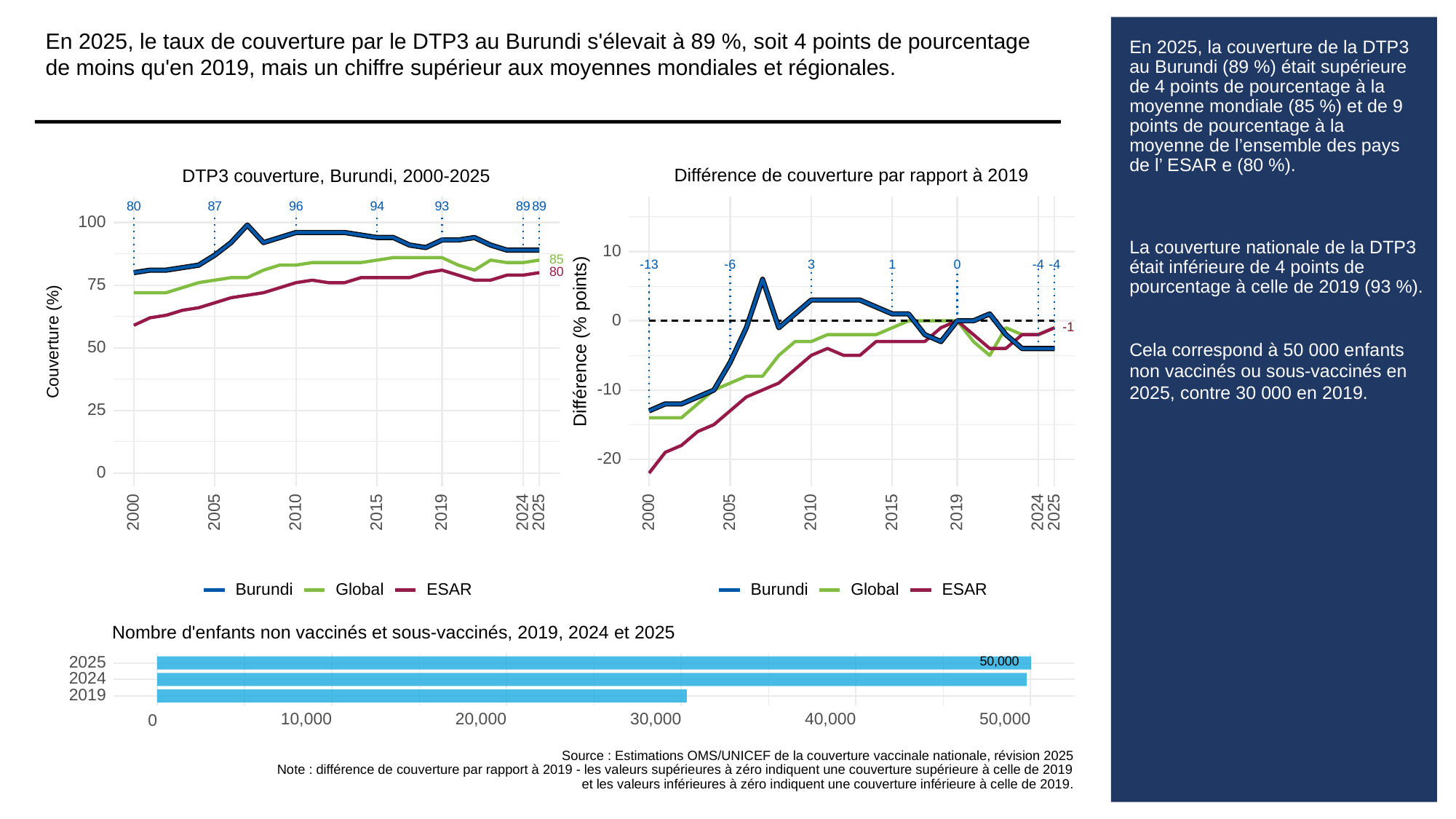

En 2025, le taux de couverture par le DTP3 au Burundi s'élevait à 89 %, soit 4 points de pourcentage de moins qu'en 2019, mais un chiffre supérieur aux moyennes mondiales et régionales.
# En 2025, la couverture de la DTP3 au Burundi (89 %) était supérieure de 4 points de pourcentage à la moyenne mondiale (85 %) et de 9 points de pourcentage à la moyenne de l’ensemble des pays de l’ ESAR e (80 %).

La couverture nationale de la DTP3 était inférieure de 4 points de pourcentage à celle de 2019 (93 %).

Cela correspond à 50 000 enfants non vaccinés ou sous-vaccinés en 2025, contre 30 000 en 2019.

Différence de couverture par rapport à 2019
DTP3 couverture, Burundi, 2000-2025

93
80
87
96
94
89
89
100

10

85

-13
3
-6
0
1
-4
-4
80

75

0

-1
-1
Différence (% points)
Couverture (%)
50

-10

25

-20

0

2000
2005
2010
2015
2019
2024
2025
2000
2005
2010
2015
2019
2024
2025
Global
ESAR
Global
ESAR
Burundi
Burundi

Nombre d'enfants non vaccinés et sous-vaccinés, 2019, 2024 et 2025

50,000
2025

2024

2019

10,000
20,000
30,000
40,000
50,000
0
Source : Estimations OMS/UNICEF de la couverture vaccinale nationale, révision 2025
Note : différence de couverture par rapport à 2019 - les valeurs supérieures à zéro indiquent une couverture supérieure à celle de 2019
et les valeurs inférieures à zéro indiquent une couverture inférieure à celle de 2019.